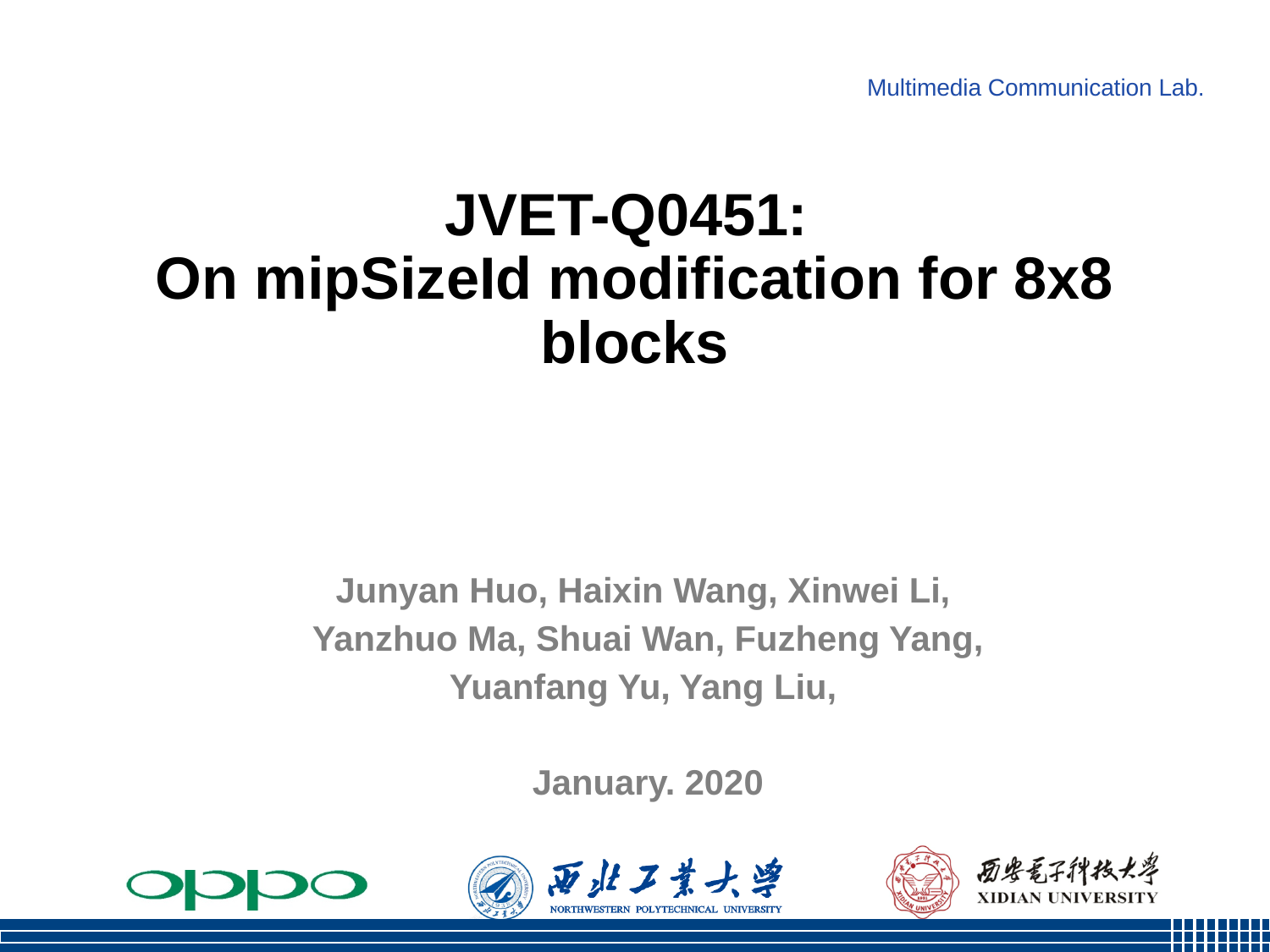

# JVET-Q0451: On mipSizeId modification for 8x8 blocks
Junyan Huo, Haixin Wang, Xinwei Li,
Yanzhuo Ma, Shuai Wan, Fuzheng Yang,
Yuanfang Yu, Yang Liu,

January. 2020